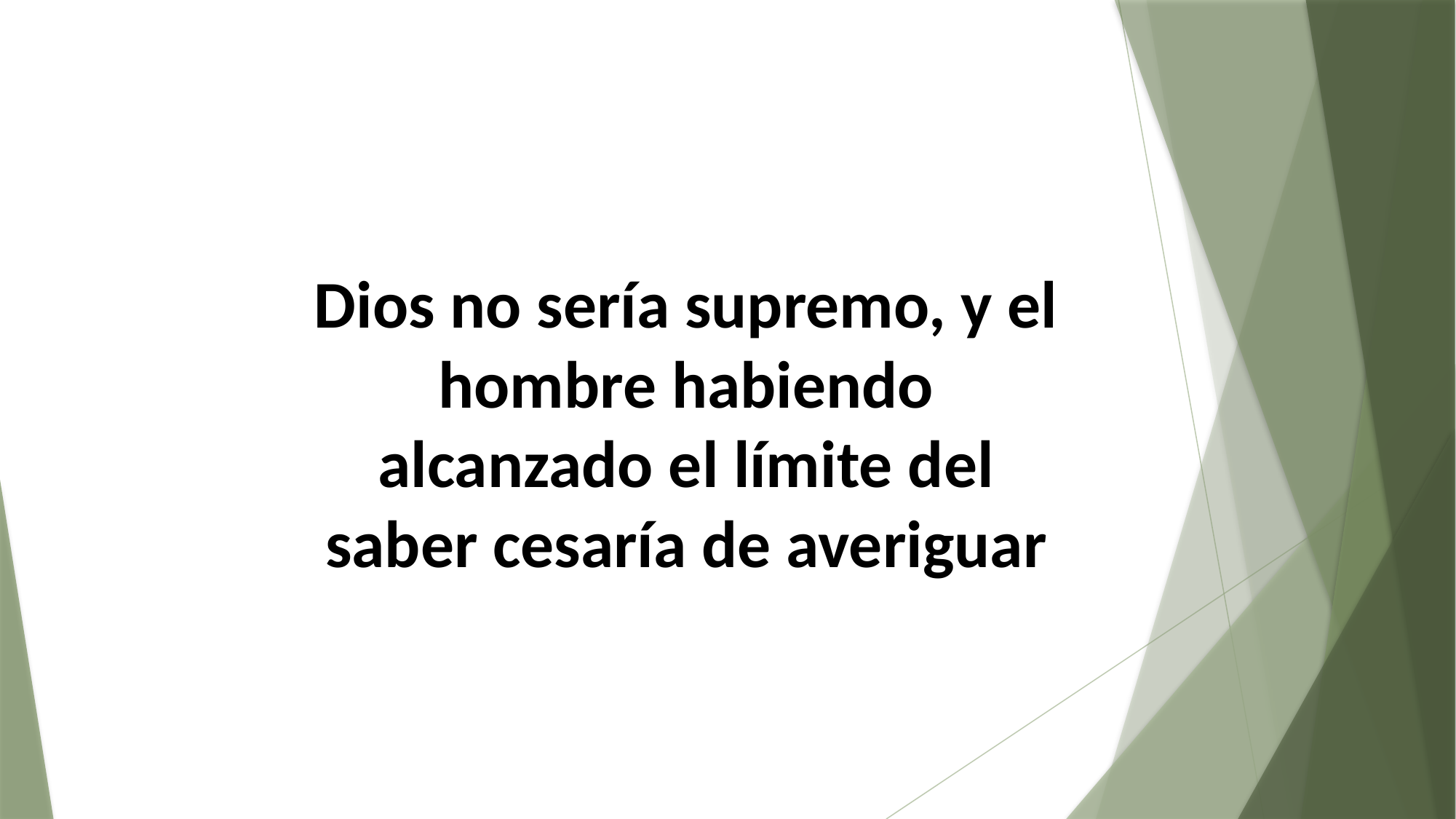

Dios no sería supremo, y el hombre habiendo alcanzado el límite del saber cesaría de averiguar